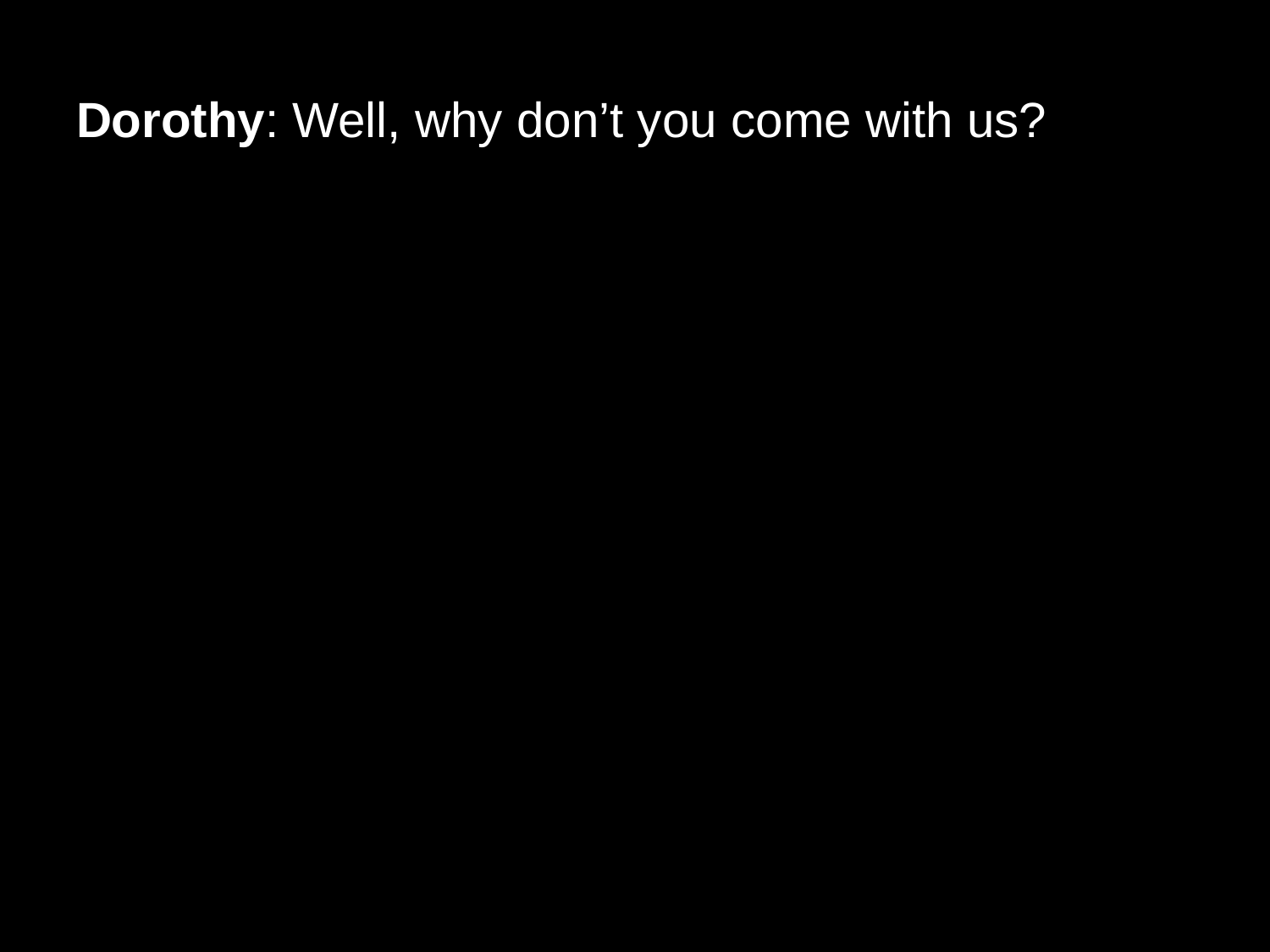

# Dorothy: Well, why don’t you come with us?